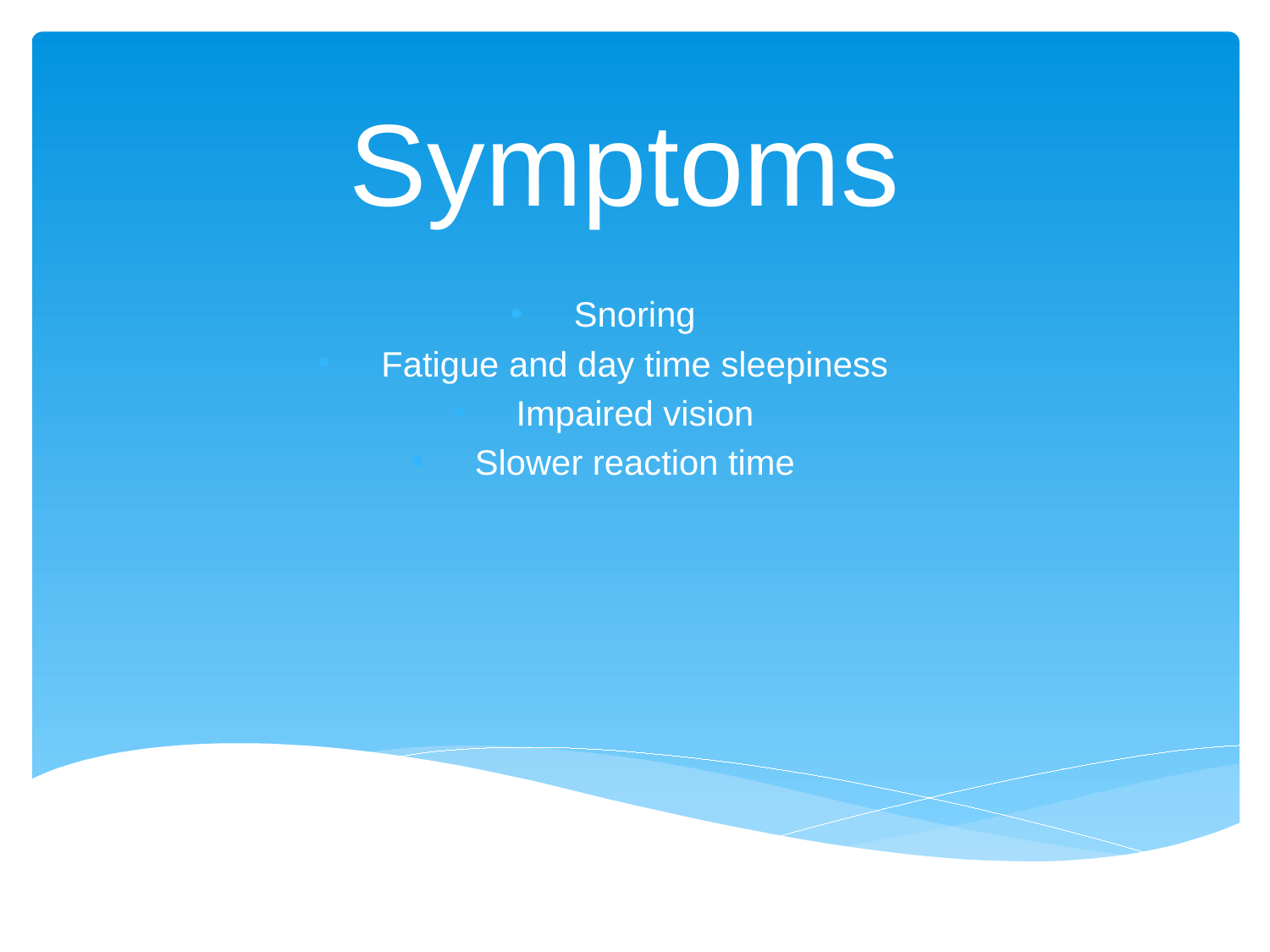

# Symptoms
Snoring
Fatigue and day time sleepiness
Impaired vision
Slower reaction time